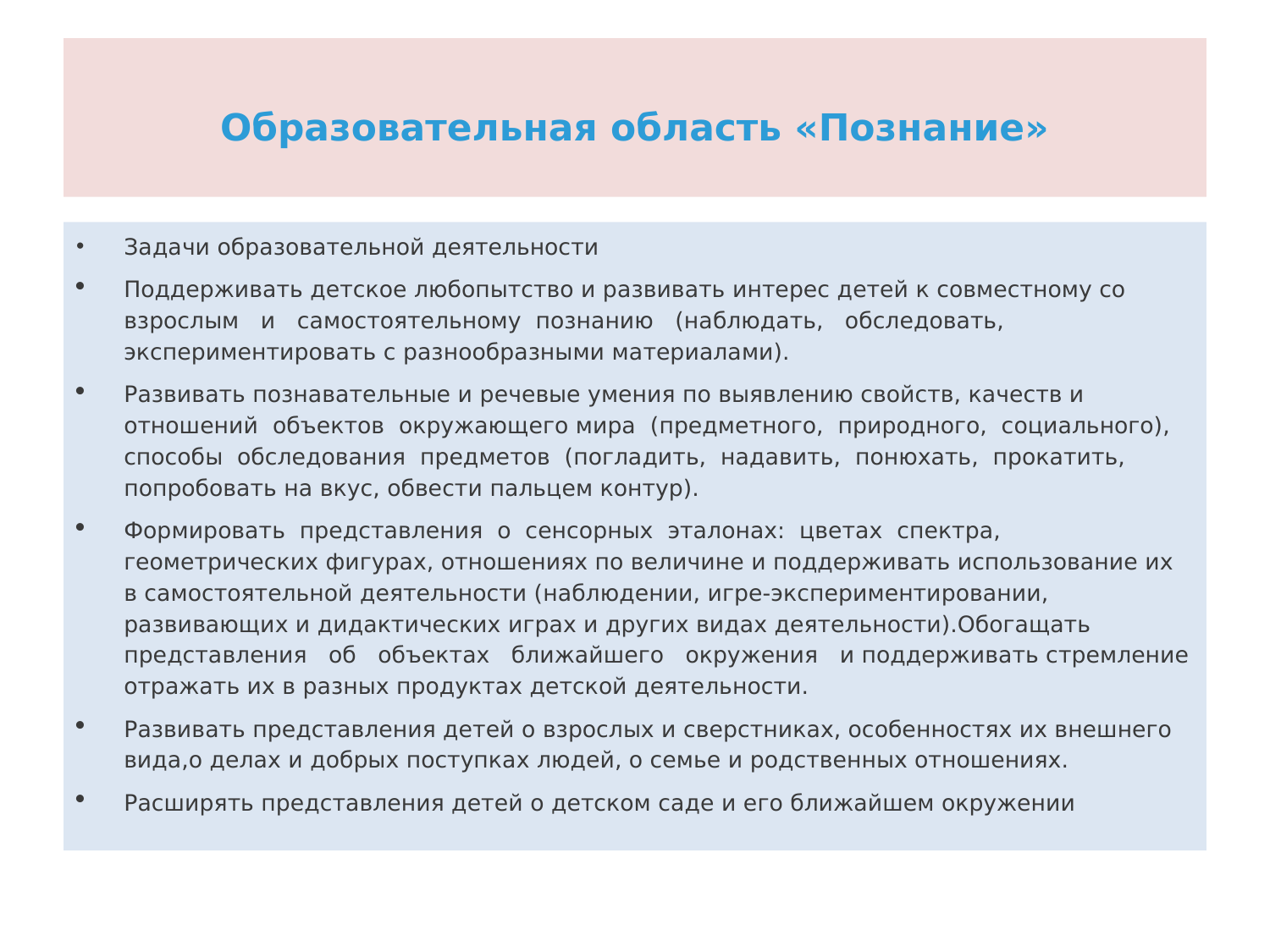

# Образовательная область «Познание»
Задачи образовательной деятельности
Поддерживать детское любопытство и развивать интерес детей к совместному со   взрослым   и   самостоятельному  познанию   (наблюдать,   обследовать, экспериментировать с разнообразными материалами).
Развивать познавательные и речевые умения по выявлению свойств, качеств и отношений  объектов  окружающего мира  (предметного,  природного,  социального), способы  обследования  предметов  (погладить,  надавить,  понюхать,  прокатить, попробовать на вкус, обвести пальцем контур).
Формировать  представления  о  сенсорных  эталонах:  цветах  спектра, геометрических фигурах, отношениях по величине и поддерживать использование их в самостоятельной деятельности (наблюдении, игре-экспериментировании, развивающих и дидактических играх и других видах деятельности).Обогащать   представления   об   объектах   ближайшего   окружения   и поддерживать стремление отражать их в разных продуктах детской деятельности.
Развивать представления детей о взрослых и сверстниках, особенностях их внешнего вида,о делах и добрых поступках людей, о семье и родственных отношениях.
Расширять представления детей о детском саде и его ближайшем окружении